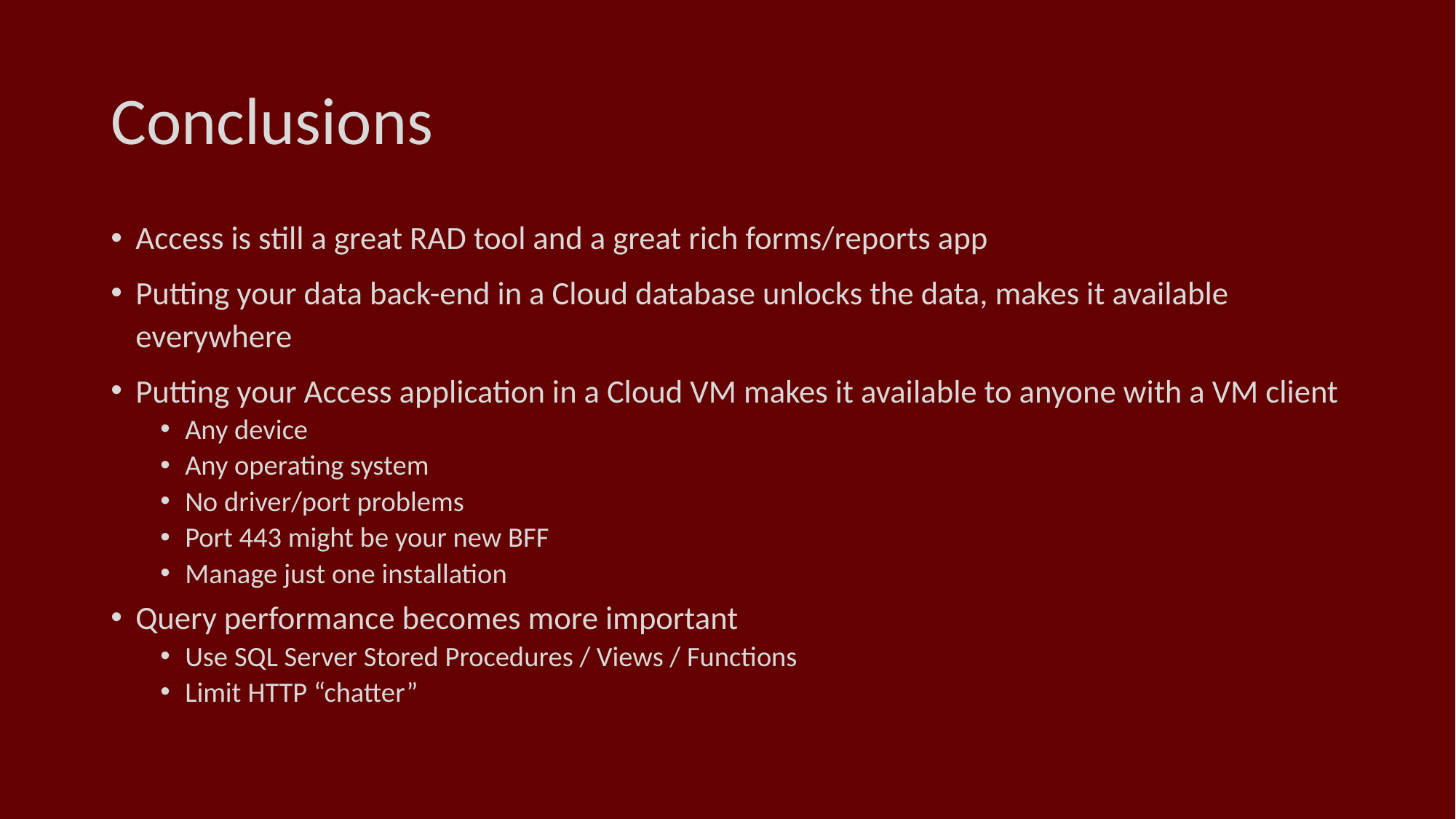

# Conclusions
Access is still a great RAD tool and a great rich forms/reports app
Putting your data back-end in a Cloud database unlocks the data, makes it available everywhere
Putting your Access application in a Cloud VM makes it available to anyone with a VM client
Any device
Any operating system
No driver/port problems
Port 443 might be your new BFF
Manage just one installation
Query performance becomes more important
Use SQL Server Stored Procedures / Views / Functions
Limit HTTP “chatter”